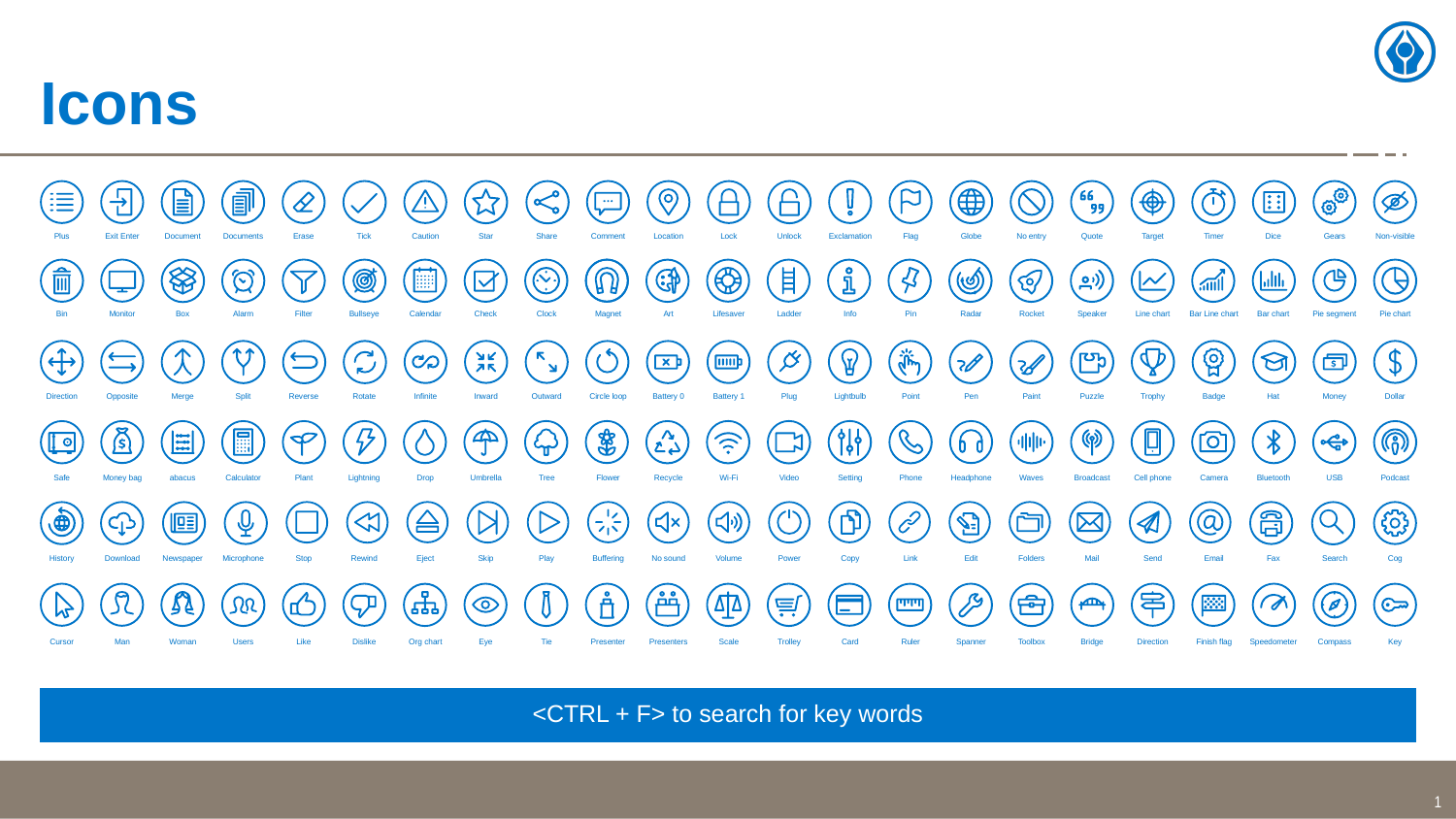

# Icons

Plus
Exit Enter
Document
Documents
Erase
Tick
Caution
Star
Share
Comment
Location
Lock
Unlock
Exclamation
Flag
Globe
No entry
Quote
Target
Timer
Dice
Gears
Non-visible

Bin
Monitor
Box
Alarm
Filter
Bullseye
Calendar
Check
Clock
Magnet
Art
Lifesaver
Ladder
Info
Pin
Radar
Rocket
Speaker
Line chart
Bar Line chart
Bar chart
Pie segment
Pie chart

Direction
Opposite
Merge
Split
Reverse
Rotate
Infinite
Inward
Outward
Circle loop
Battery 0
Battery 1
Plug
Lightbulb
Point
Pen
Paint
Puzzle
Trophy
Badge
Hat
Money
Dollar

Safe
Money bag
abacus
Calculator
Plant
Lightning
Drop
Umbrella
Tree
Flower
Recycle
Wi-Fi
Video
Setting
Phone
Headphone
Waves
Broadcast
Cell phone
Camera
Bluetooth
USB
Podcast

History
Download
Newspaper
Microphone
Stop
Rewind
Eject
Skip
Play
Buffering
No sound
Volume
Power
Copy
Link
Edit
Folders
Mail
Send
Email
Fax
Search
Cog

Cursor
Man
Woman
Users
Like
Dislike
Org chart
Eye
Tie
Presenter
Presenters
Scale
Trolley
Card
Ruler
Spanner
Toolbox
Bridge
Direction
Finish flag
Speedometer
Compass
Key
<CTRL + F> to search for key words

1